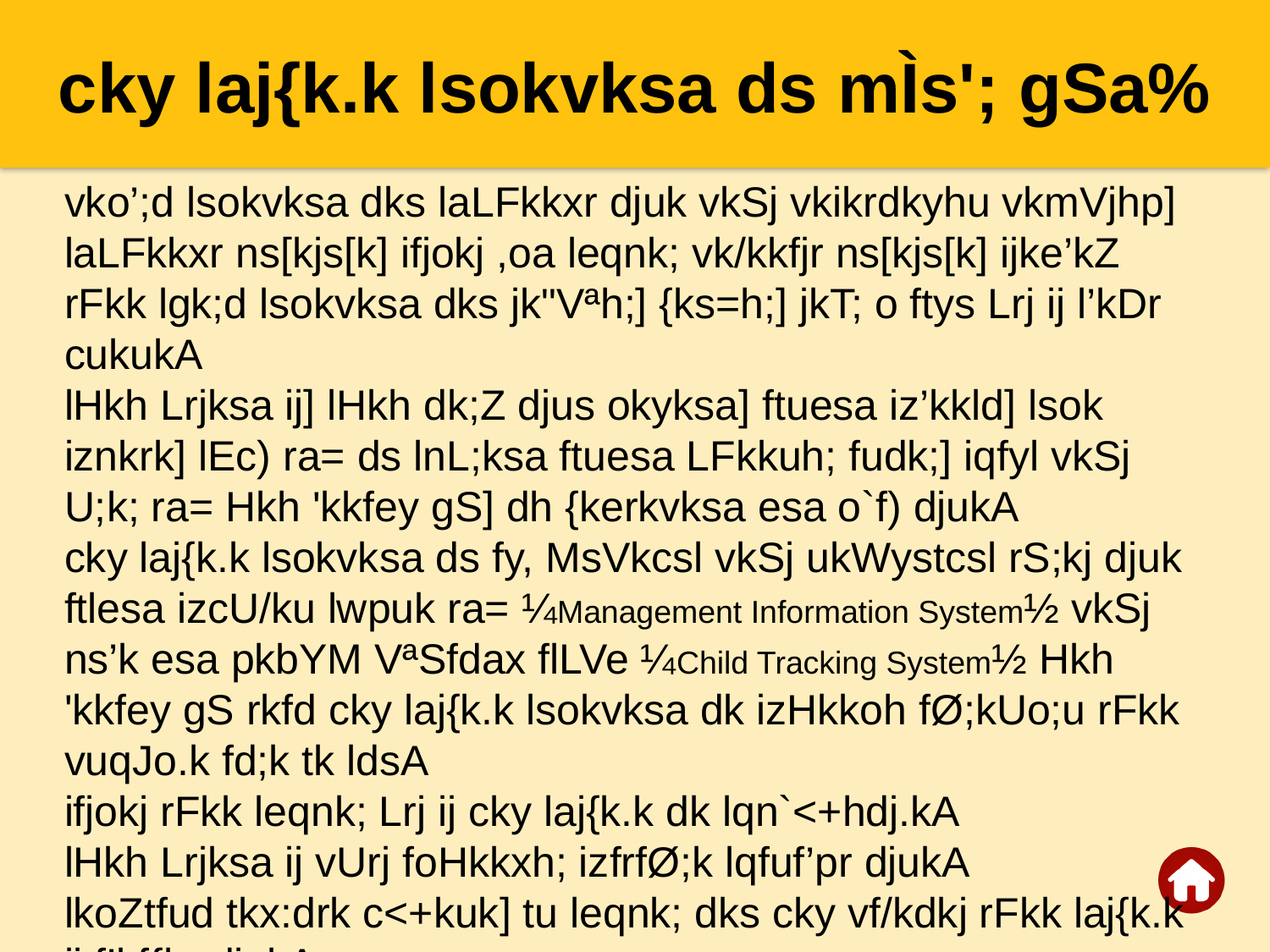

cky laj{k.k lsokvksa ds mÌs'; gSa%
vko’;d lsokvksa dks laLFkkxr djuk vkSj vkikrdkyhu vkmVjhp] laLFkkxr ns[kjs[k] ifjokj ,oa leqnk; vk/kkfjr ns[kjs[k] ijke’kZ rFkk lgk;d lsokvksa dks jk"Vªh;] {ks=h;] jkT; o ftys Lrj ij l’kDr cukukA
lHkh Lrjksa ij] lHkh dk;Z djus okyksa] ftuesa iz’kkld] lsok iznkrk] lEc) ra= ds lnL;ksa ftuesa LFkkuh; fudk;] iqfyl vkSj U;k; ra= Hkh 'kkfey gS] dh {kerkvksa esa o`f) djukA
cky laj{k.k lsokvksa ds fy, MsVkcsl vkSj ukWystcsl rS;kj djuk ftlesa izcU/ku lwpuk ra= ¼Management Information System½ vkSj ns’k esa pkbYM VªSfdax flLVe ¼Child Tracking System½ Hkh 'kkfey gS rkfd cky laj{k.k lsokvksa dk izHkkoh fØ;kUo;u rFkk vuqJo.k fd;k tk ldsA
ifjokj rFkk leqnk; Lrj ij cky laj{k.k dk lqn`<+hdj.kA
lHkh Lrjksa ij vUrj foHkkxh; izfrfØ;k lqfuf’pr djukA
lkoZtfud tkx:drk c<+kuk] tu leqnk; dks cky vf/kdkj rFkk laj{k.k ij f’kf{kr djukA